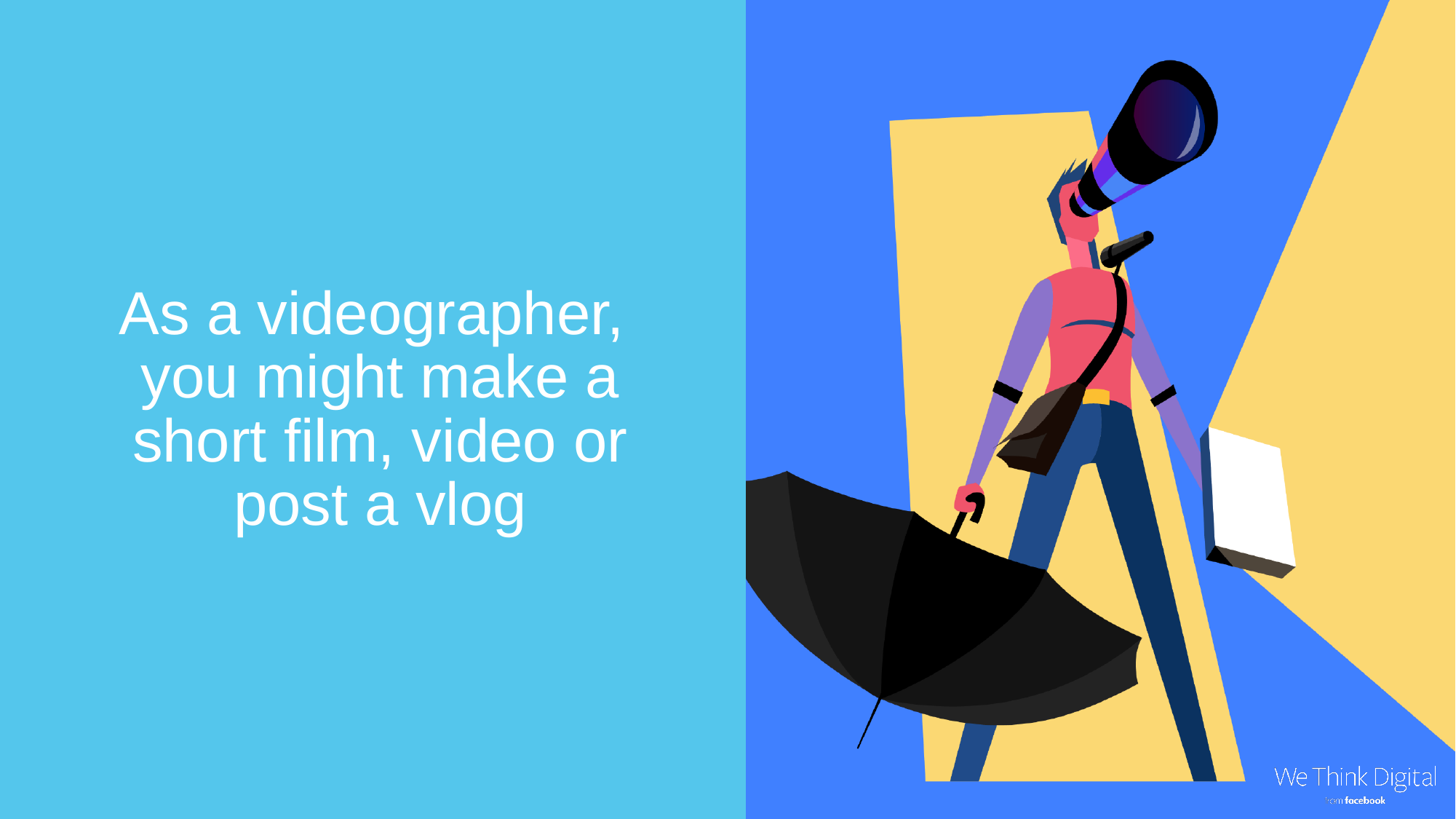

As a videographer,
you might make a
short film, video or post a vlog